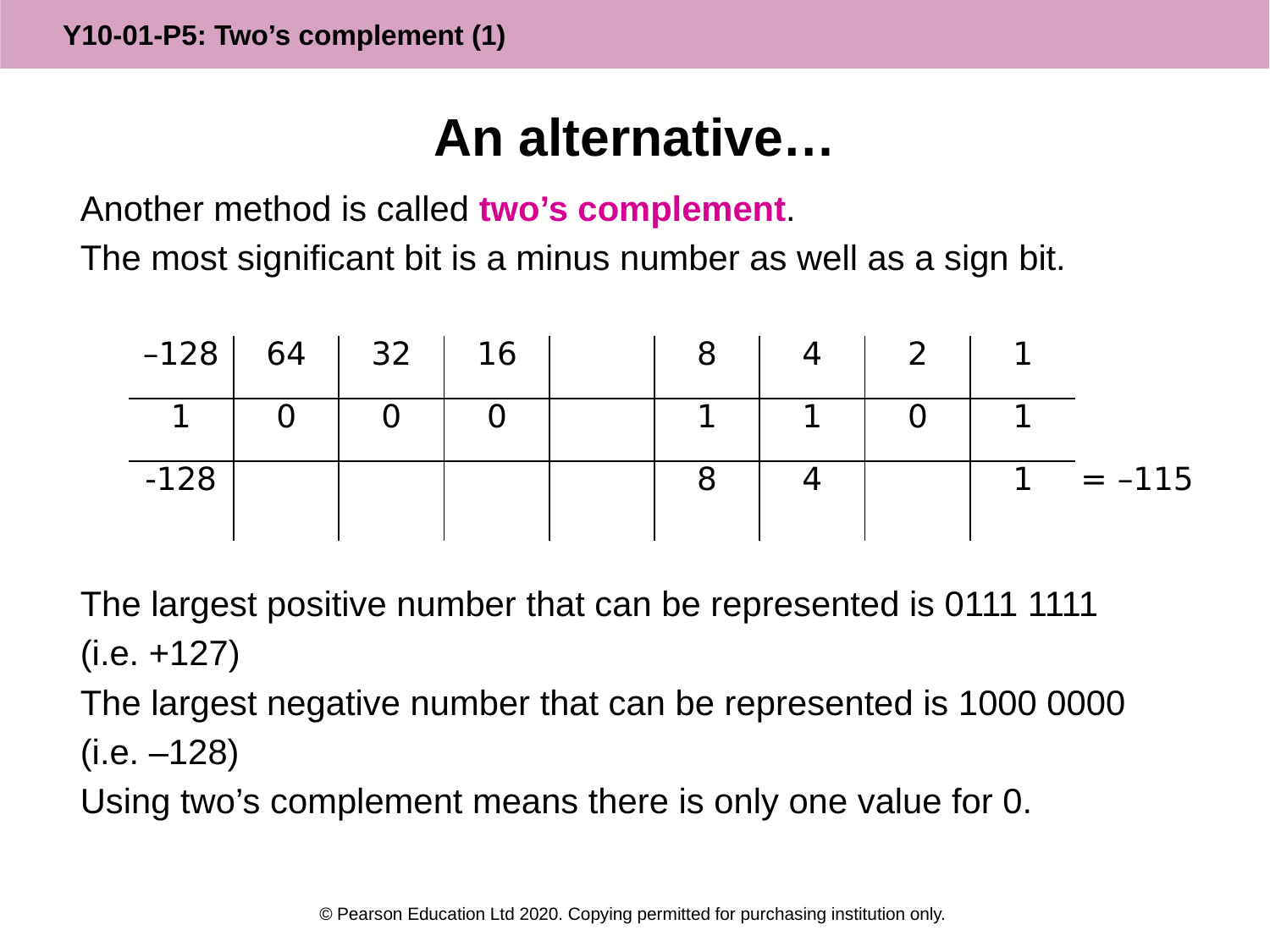

# An alternative…
Another method is called two’s complement.
The most significant bit is a minus number as well as a sign bit.

The largest positive number that can be represented is 0111 1111
(i.e. +127)
The largest negative number that can be represented is 1000 0000
(i.e. –128)
Using two’s complement means there is only one value for 0.

| –128 | 64 | 32 | 16 |  | 8 | 4 | 2 | 1 |  |
| --- | --- | --- | --- | --- | --- | --- | --- | --- | --- |
| 1 | 0 | 0 | 0 |  | 1 | 1 | 0 | 1 |  |
| -128 |  |  |  |  | 8 | 4 |  | 1 | = –115 |
© Pearson Education Ltd 2020. Copying permitted for purchasing institution only.